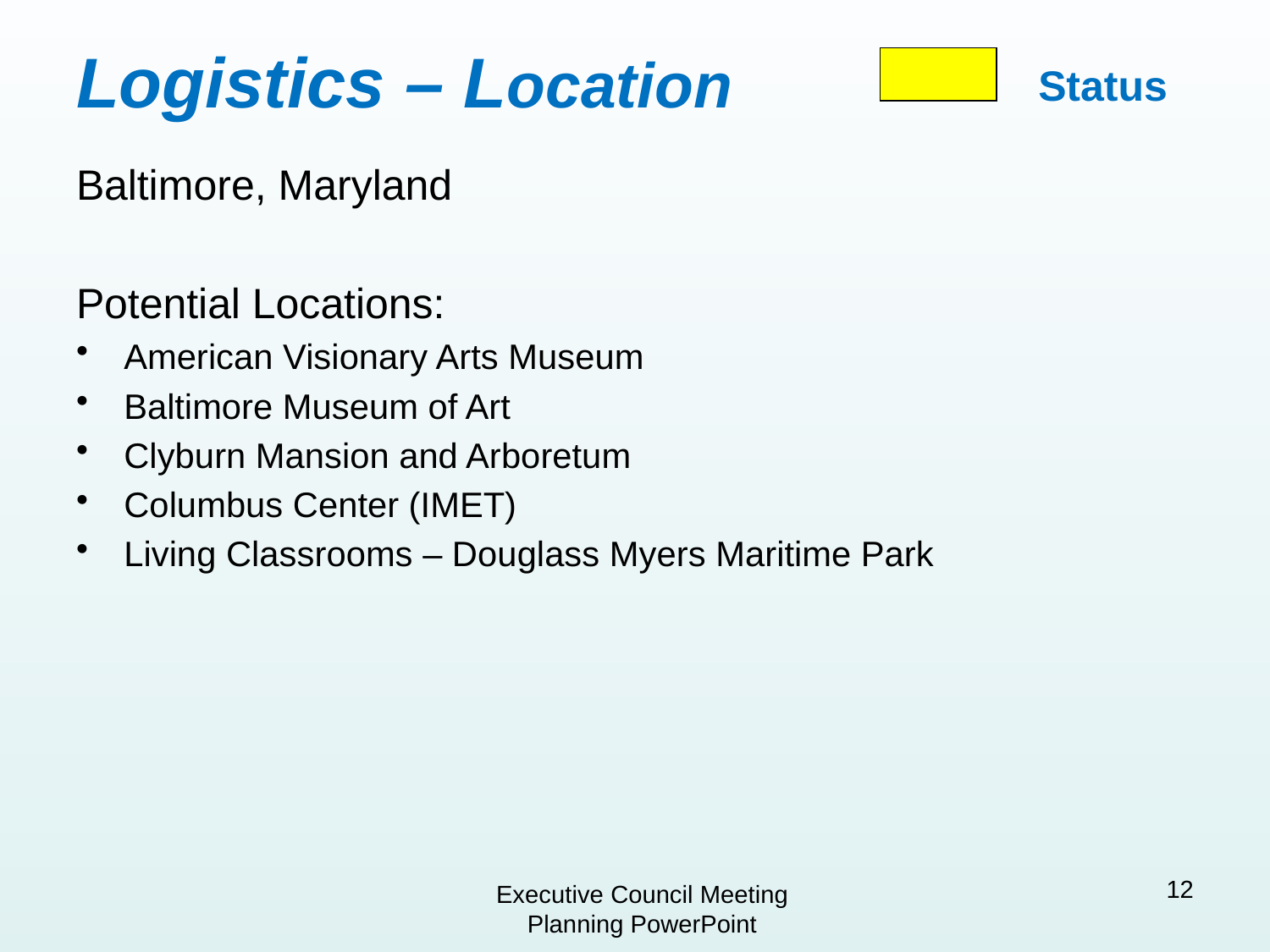

# Logistics – Location

Status

Baltimore, Maryland

Potential Locations:
American Visionary Arts Museum
Baltimore Museum of Art
Clyburn Mansion and Arboretum
Columbus Center (IMET)
Living Classrooms – Douglass Myers Maritime Park
12
Executive Council Meeting Planning PowerPoint